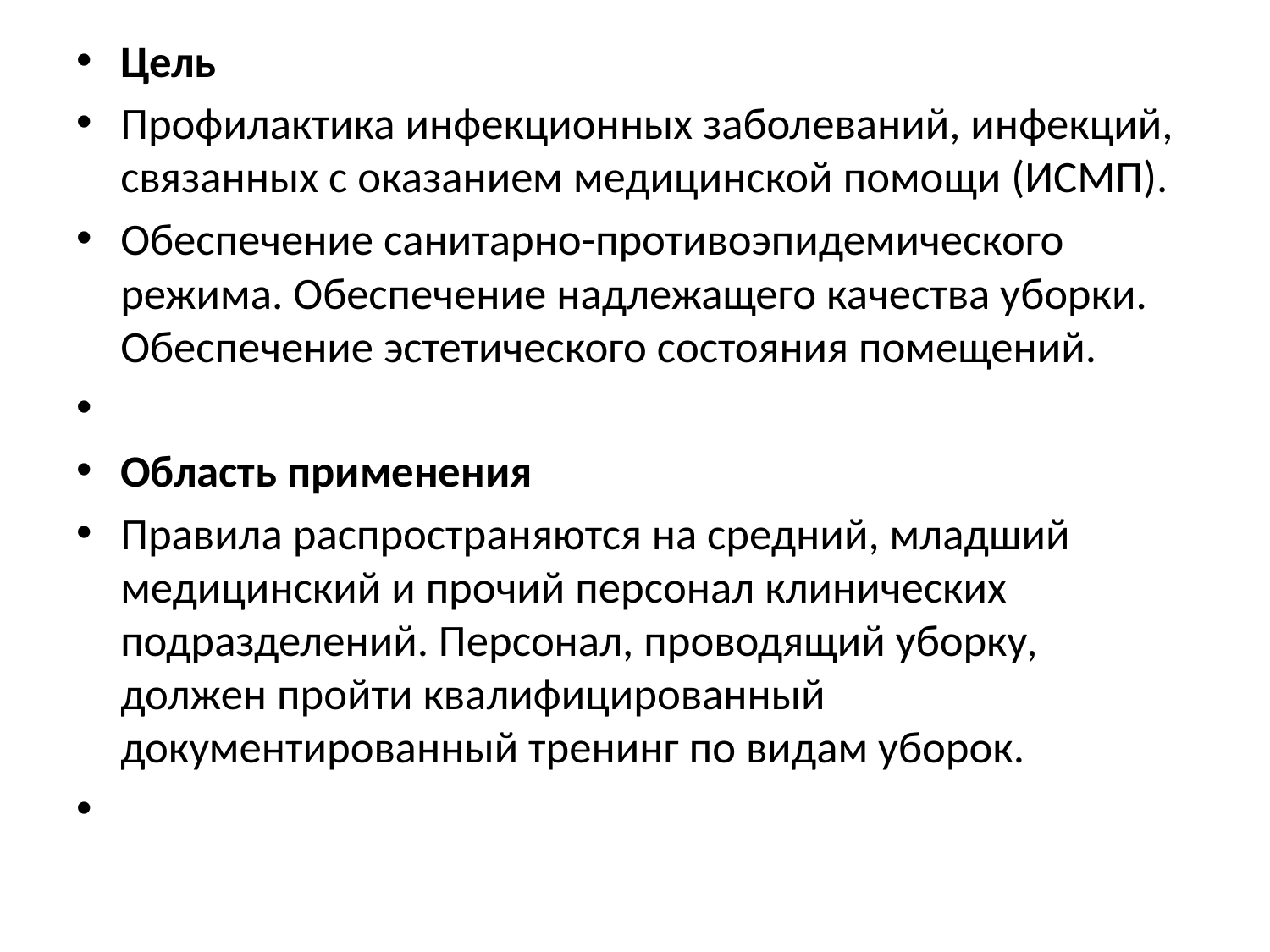

Цель
Профилактика инфекционных заболеваний, инфекций, связанных с оказанием медицинской помощи (ИСМП).
Обеспечение санитарно-противоэпидемического режима. Обеспечение надлежащего качества уборки. Обеспечение эстетического состояния помещений.

Область применения
Правила распространяются на средний, младший медицинский и прочий персонал клинических подразделений. Персонал, проводящий уборку, должен пройти квалифицированный документированный тренинг по видам уборок.